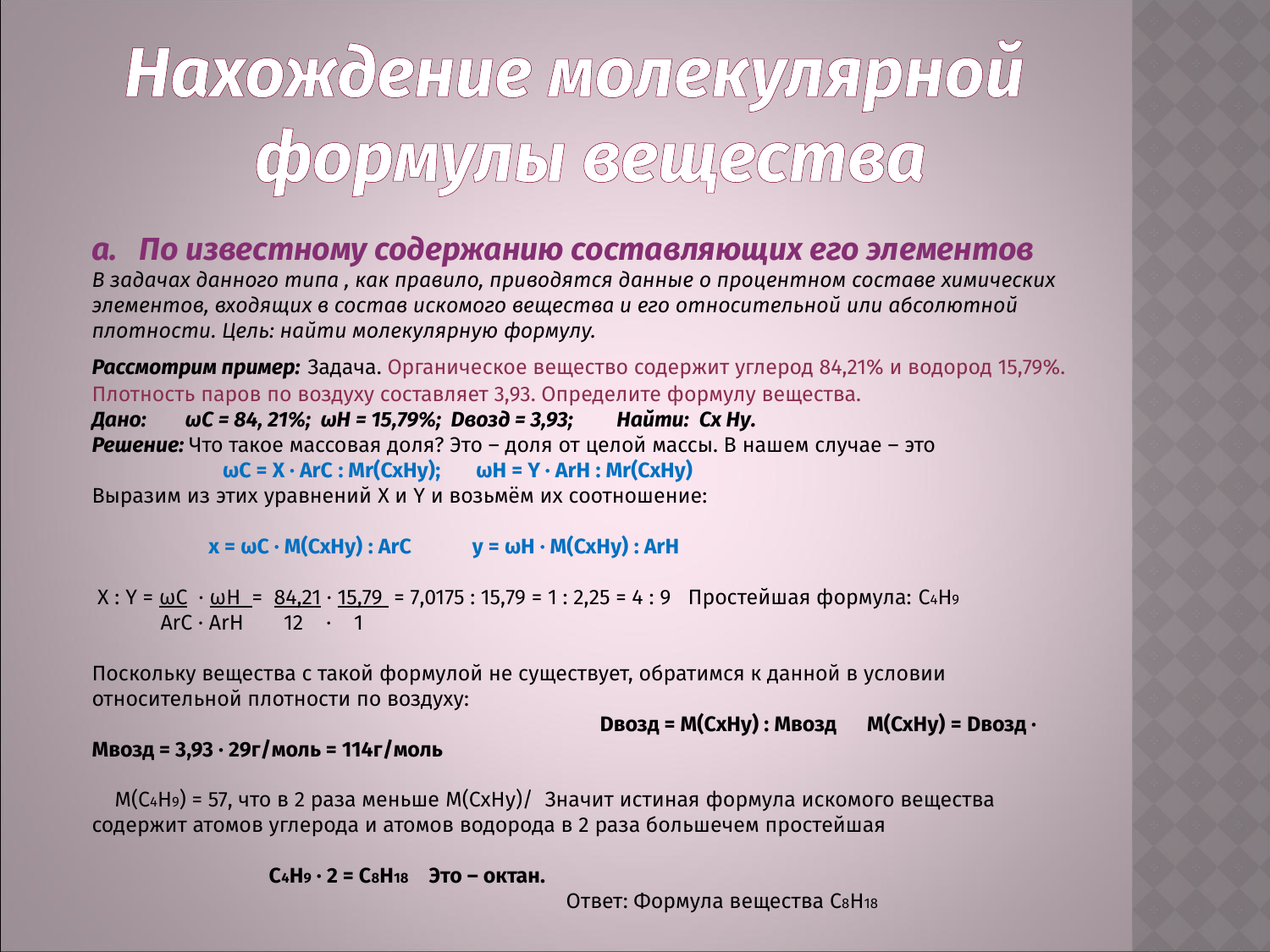

Нахождение молекулярной
 формулы вещества
По известному содержанию составляющих его элементов
В задачах данного типа , как правило, приводятся данные о процентном составе химических элементов, входящих в состав искомого вещества и его относительной или абсолютной плотности. Цель: найти молекулярную формулу.
Рассмотрим пример: Задача. Органическое вещество содержит углерод 84,21% и водород 15,79%. Плотность паров по воздуху составляет 3,93. Определите формулу вещества.
Дано:        ωC = 84, 21%;  ωH = 15,79%;  Dвозд = 3,93;         Найти:  Cx Hy.
Решение: Что такое массовая доля? Это – доля от целой массы. В нашем случае – это
                       ωC = X · ArC : Mr(CxHy);       ωH = Y · ArH : Mr(CxHy)
Выразим из этих уравнений X и Y и возьмём их соотношение:

                       x = ωC · M(CxHy) : ArC            y = ωH · M(CxHy) : ArH

 X : Y = ωC  · ωH  =  84,21 · 15,79  = 7,0175 : 15,79 = 1 : 2,25 = 4 : 9   Простейшая формула: C4H9
            ArC · ArH       12    ·    1

Поскольку вещества с такой формулой не существует, обратимся к данной в условии относительной плотности по воздуху:
                                                                                                    Dвозд = M(CxHy) : Mвозд      M(CxHy) = Dвозд · Mвозд = 3,93 · 29г/моль = 114г/моль

    M(C4H9) = 57, что в 2 раза меньше M(CxHy)/  Значит истиная формула искомого вещества содержит атомов углерода и атомов водорода в 2 раза большечем простейшая

                               C4H9 · 2 = C8H18    Это – октан.
                                                                                   Ответ: Формула вещества C8H18